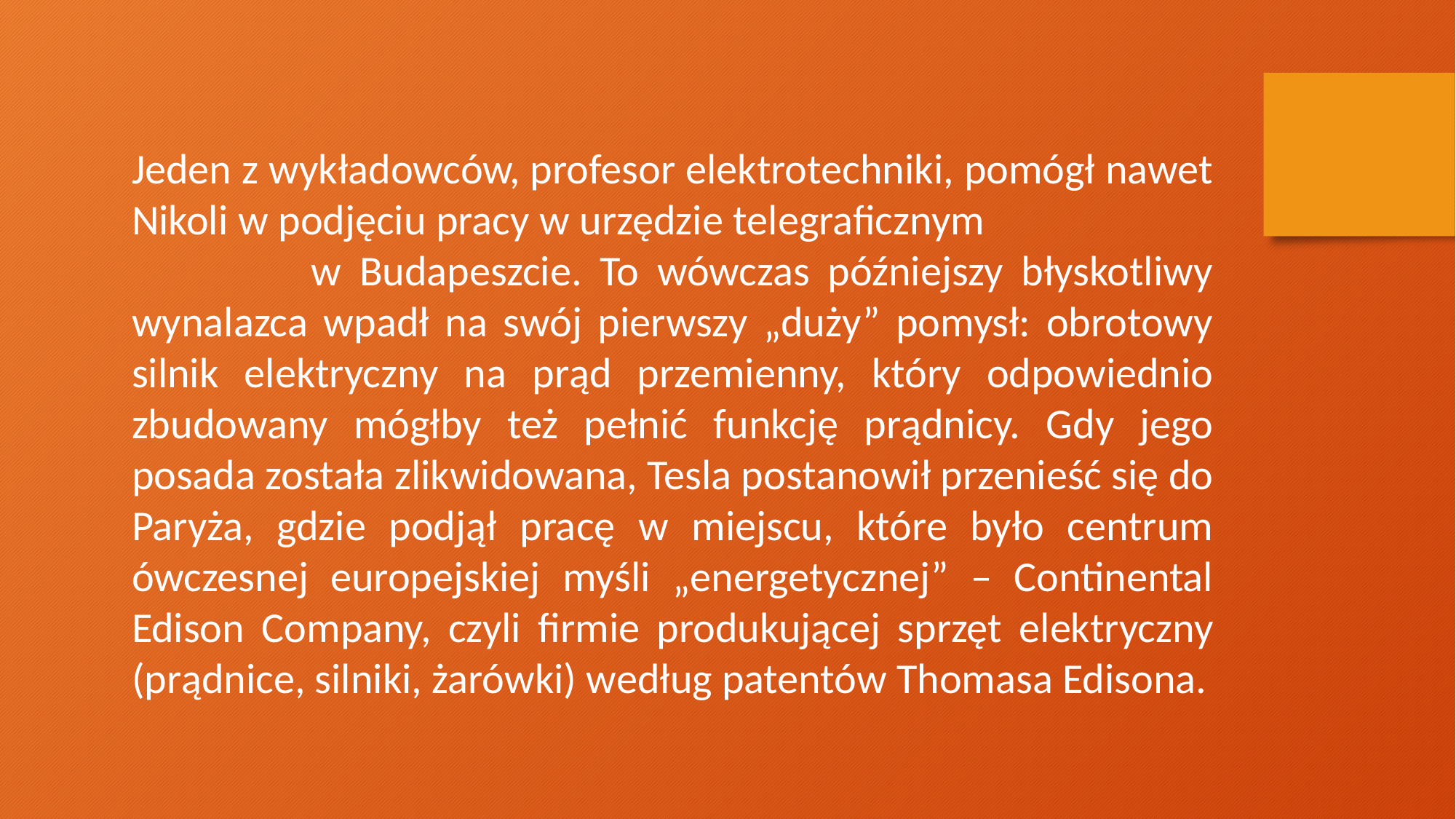

Jeden z wykładowców, profesor elektrotechniki, pomógł nawet Nikoli w podjęciu pracy w urzędzie telegraficznym                                  w Budapeszcie. To wówczas późniejszy błyskotliwy wynalazca wpadł na swój pierwszy „duży” pomysł: obrotowy silnik elektryczny na prąd przemienny, który odpowiednio zbudowany mógłby też pełnić funkcję prądnicy. Gdy jego posada została zlikwidowana, Tesla postanowił przenieść się do Paryża, gdzie podjął pracę w miejscu, które było centrum ówczesnej europejskiej myśli „energetycznej” – Continental Edison Company, czyli firmie produkującej sprzęt elektryczny (prądnice, silniki, żarówki) według patentów Thomasa Edisona.